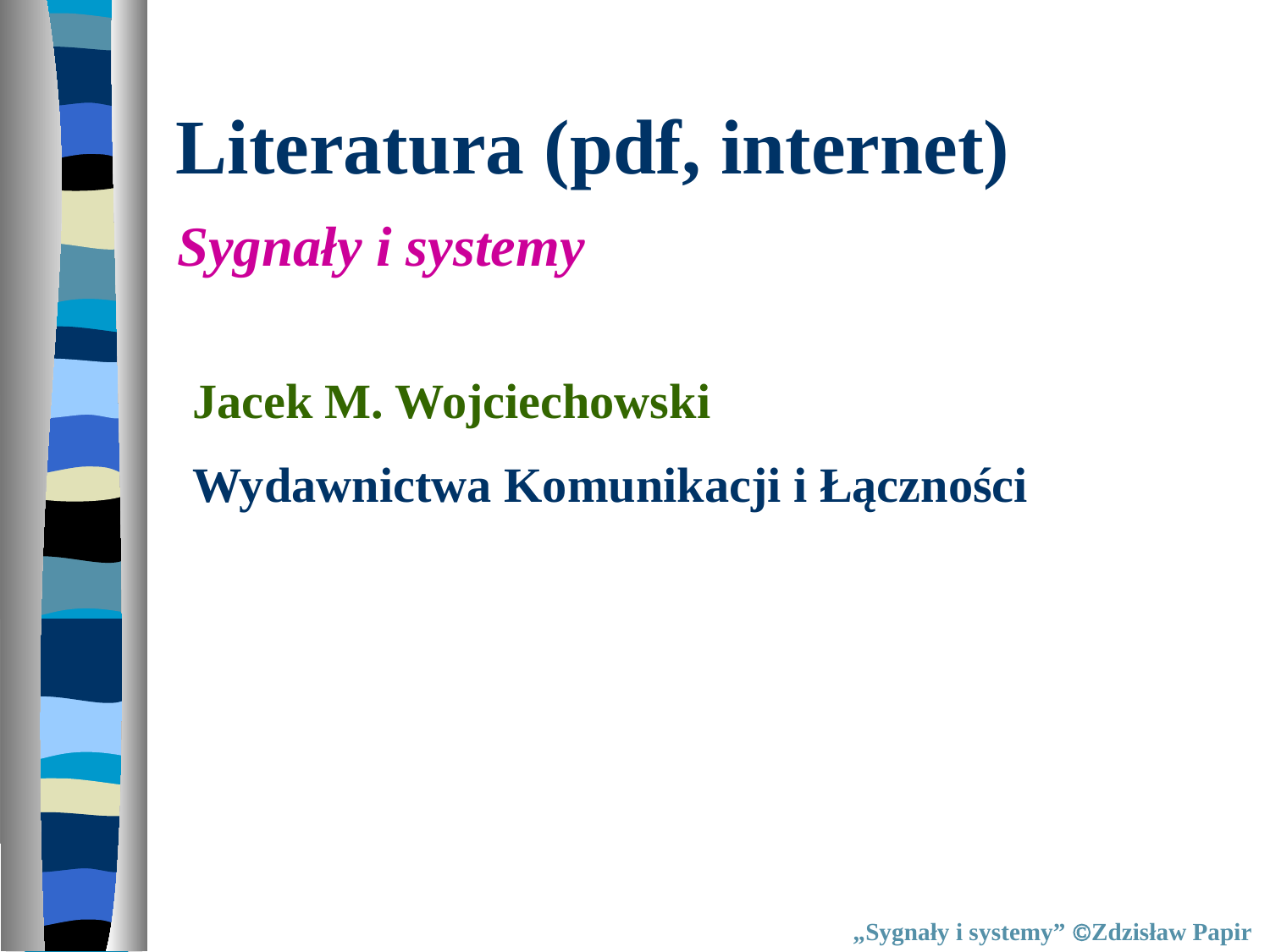

# Literatura (pdf, internet)
Sygnały i systemy
Jacek M. Wojciechowski
Wydawnictwa Komunikacji i Łączności
„Sygnały i systemy” ©Zdzisław Papir